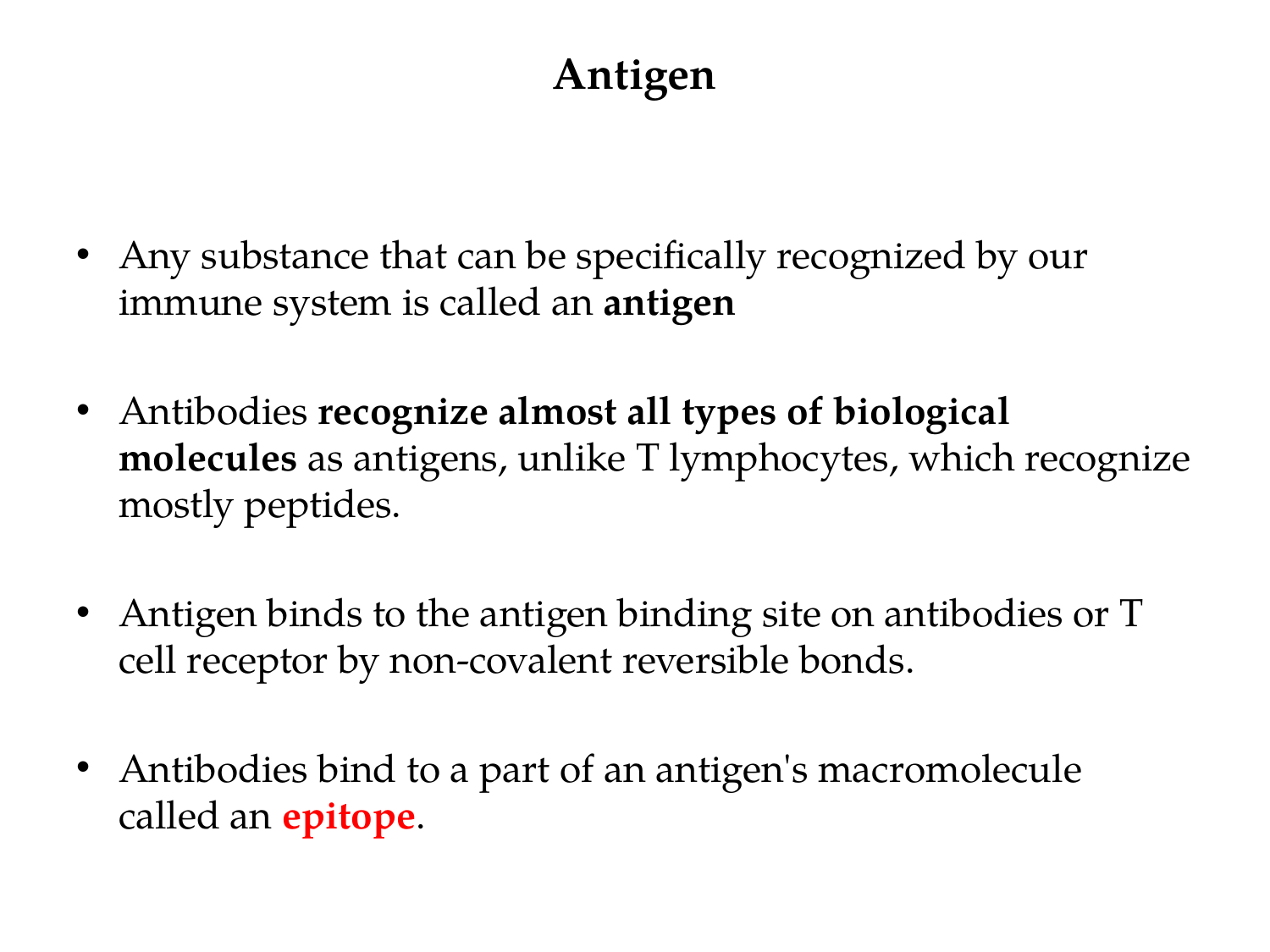

# Antigen

Any substance that can be specifically recognized by our immune system is called an antigen

Antibodies recognize almost all types of biological molecules as antigens, unlike T lymphocytes, which recognize mostly peptides.

Antigen binds to the antigen binding site on antibodies or T cell receptor by non-covalent reversible bonds.

Antibodies bind to a part of an antigen's macromolecule called an epitope.